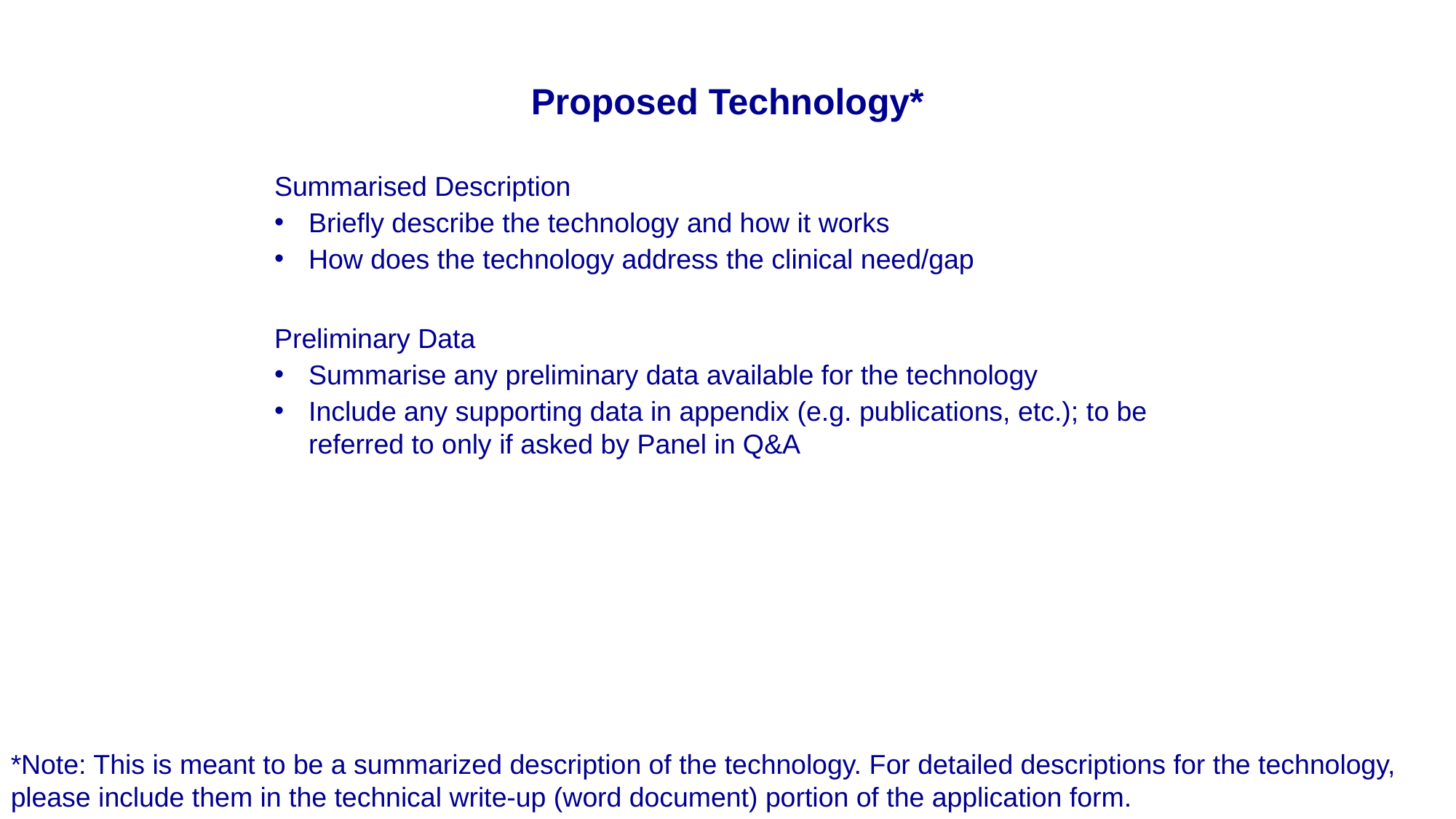

Proposed Technology*
Summarised Description
Briefly describe the technology and how it works
How does the technology address the clinical need/gap

Preliminary Data
Summarise any preliminary data available for the technology
Include any supporting data in appendix (e.g. publications, etc.); to be referred to only if asked by Panel in Q&A

*Note: This is meant to be a summarized description of the technology. For detailed descriptions for the technology, please include them in the technical write-up (word document) portion of the application form.